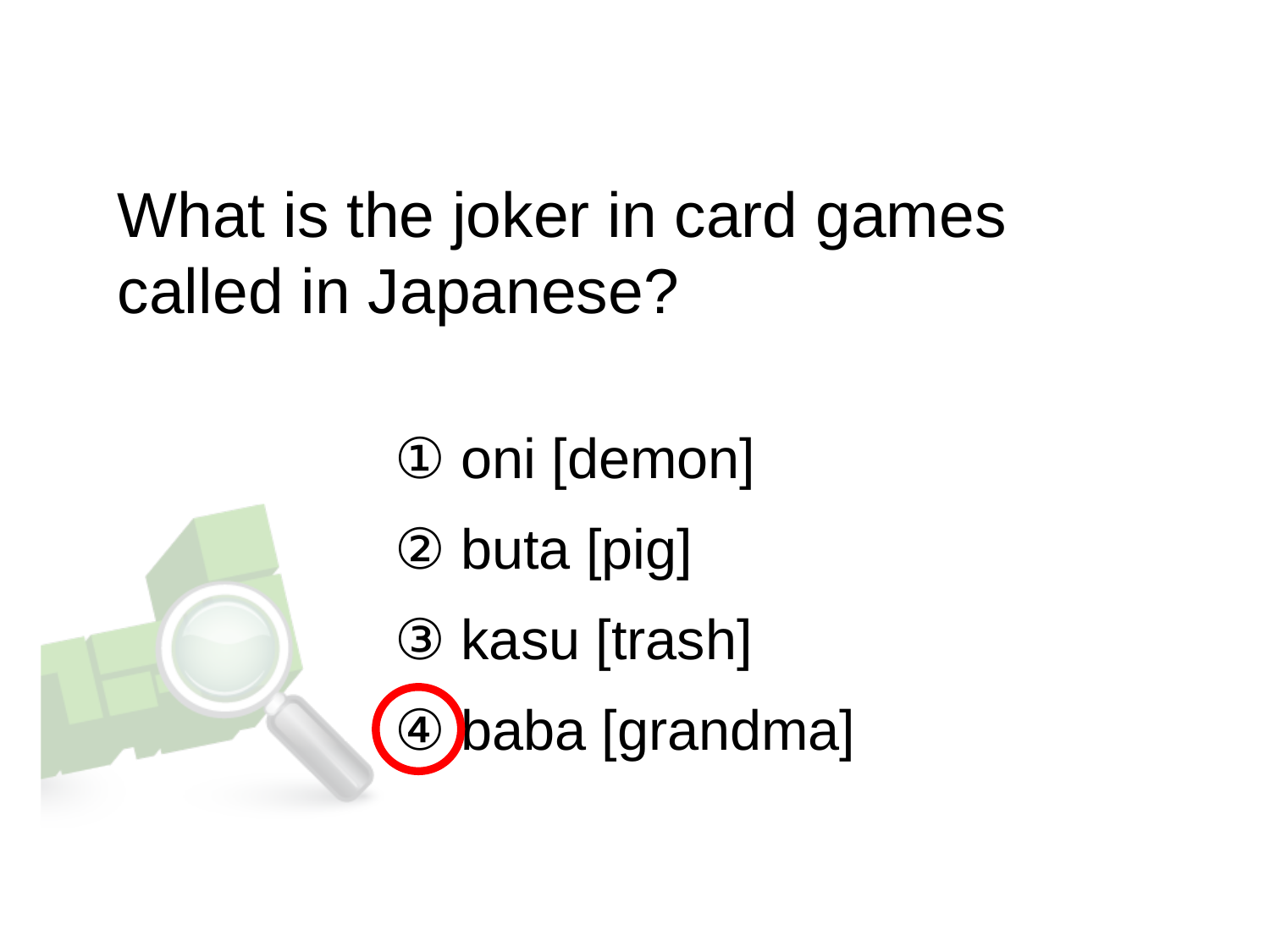

# What is the joker in card games called in Japanese?
① oni [demon]
② buta [pig]
③ kasu [trash]
④ baba [grandma]